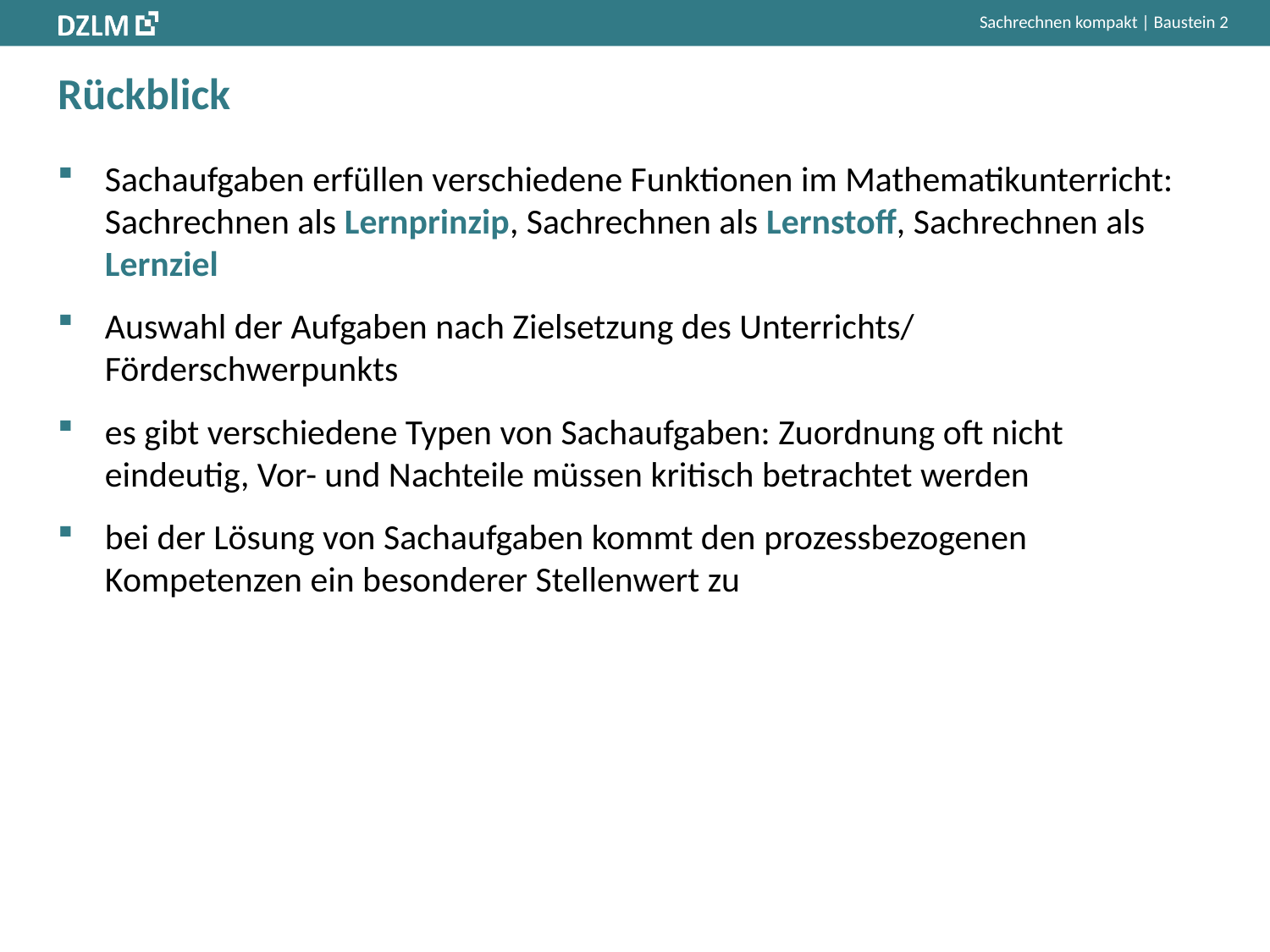

# Rückblick
Sachaufgaben erfüllen verschiedene Funktionen im Mathematikunterricht: Sachrechnen als Lernprinzip, Sachrechnen als Lernstoff, Sachrechnen als Lernziel
Auswahl der Aufgaben nach Zielsetzung des Unterrichts/ Förderschwerpunkts
es gibt verschiedene Typen von Sachaufgaben: Zuordnung oft nicht eindeutig, Vor- und Nachteile müssen kritisch betrachtet werden
bei der Lösung von Sachaufgaben kommt den prozessbezogenen Kompetenzen ein besonderer Stellenwert zu